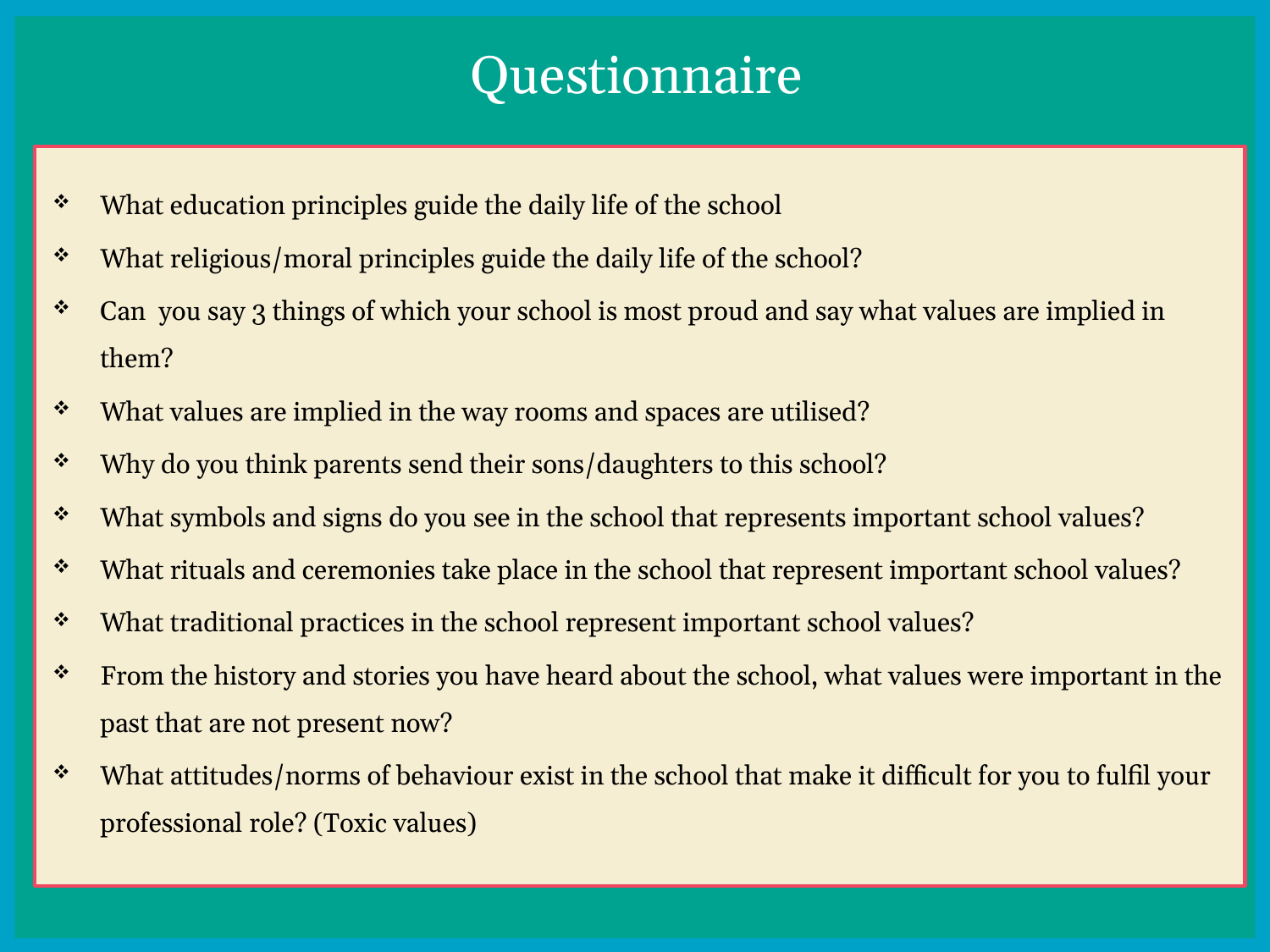

# Questionnaire

What education principles guide the daily life of the school
What religious/moral principles guide the daily life of the school?
Can  you say 3 things of which your school is most proud and say what values are implied in them?
What values are implied in the way rooms and spaces are utilised?
Why do you think parents send their sons/daughters to this school?
What symbols and signs do you see in the school that represents important school values?
What rituals and ceremonies take place in the school that represent important school values?
What traditional practices in the school represent important school values?
From the history and stories you have heard about the school, what values were important in the past that are not present now?
What attitudes/norms of behaviour exist in the school that make it difficult for you to fulfil your professional role? (Toxic values)